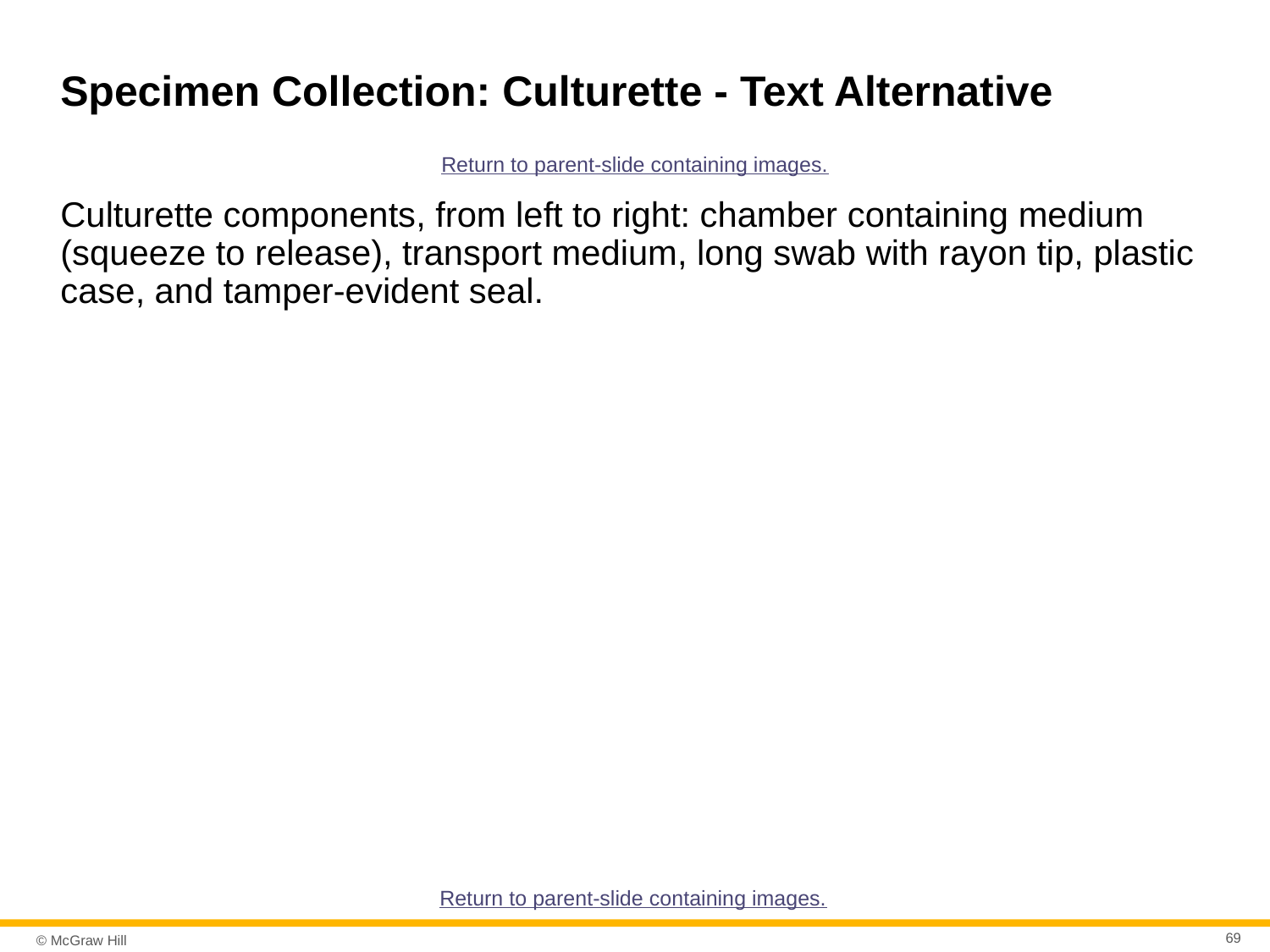

# Specimen Collection: Culturette - Text Alternative
Return to parent-slide containing images.
Culturette components, from left to right: chamber containing medium (squeeze to release), transport medium, long swab with rayon tip, plastic case, and tamper-evident seal.
Return to parent-slide containing images.